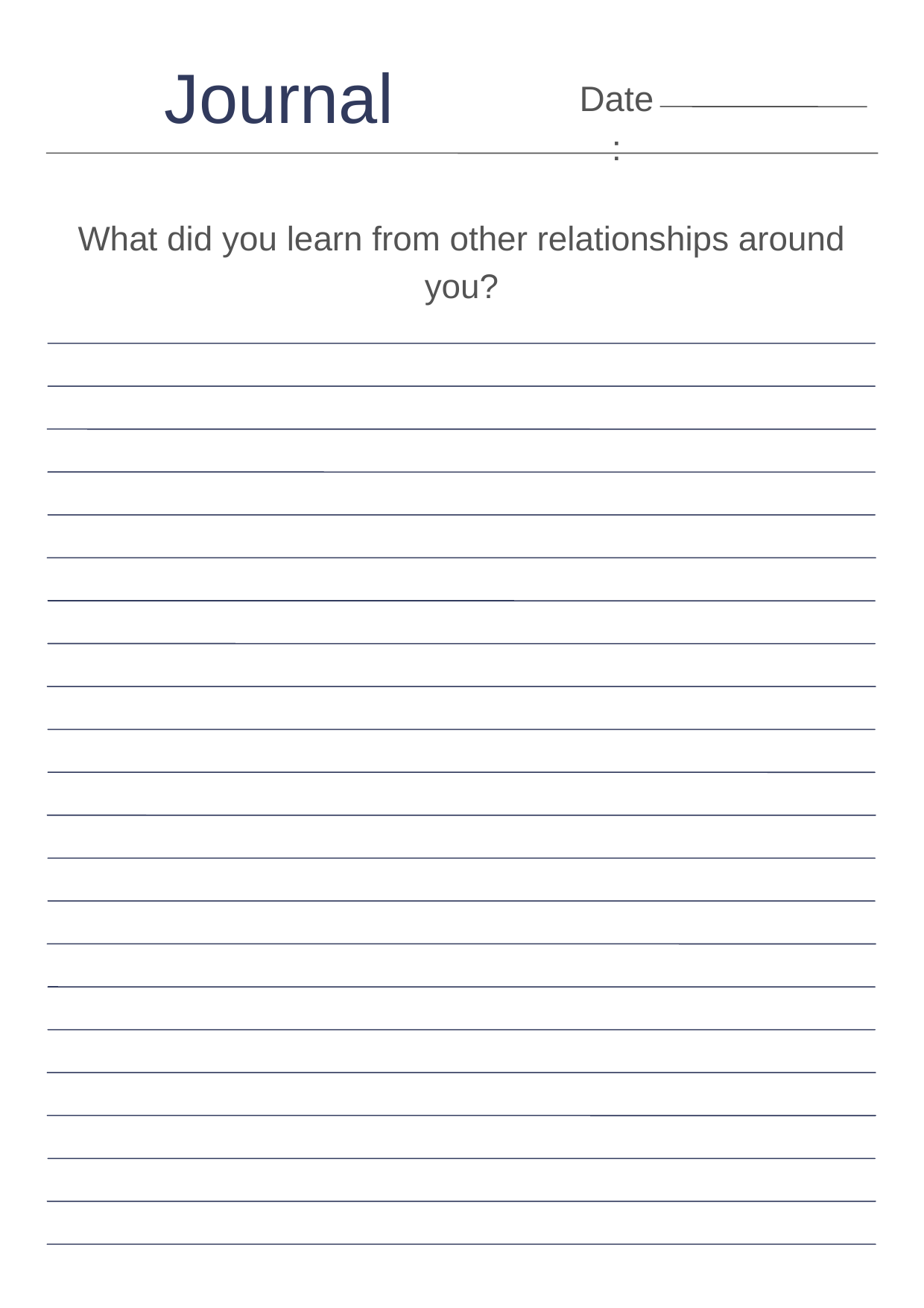

Journal
Date:

What did you learn from other relationships around you?